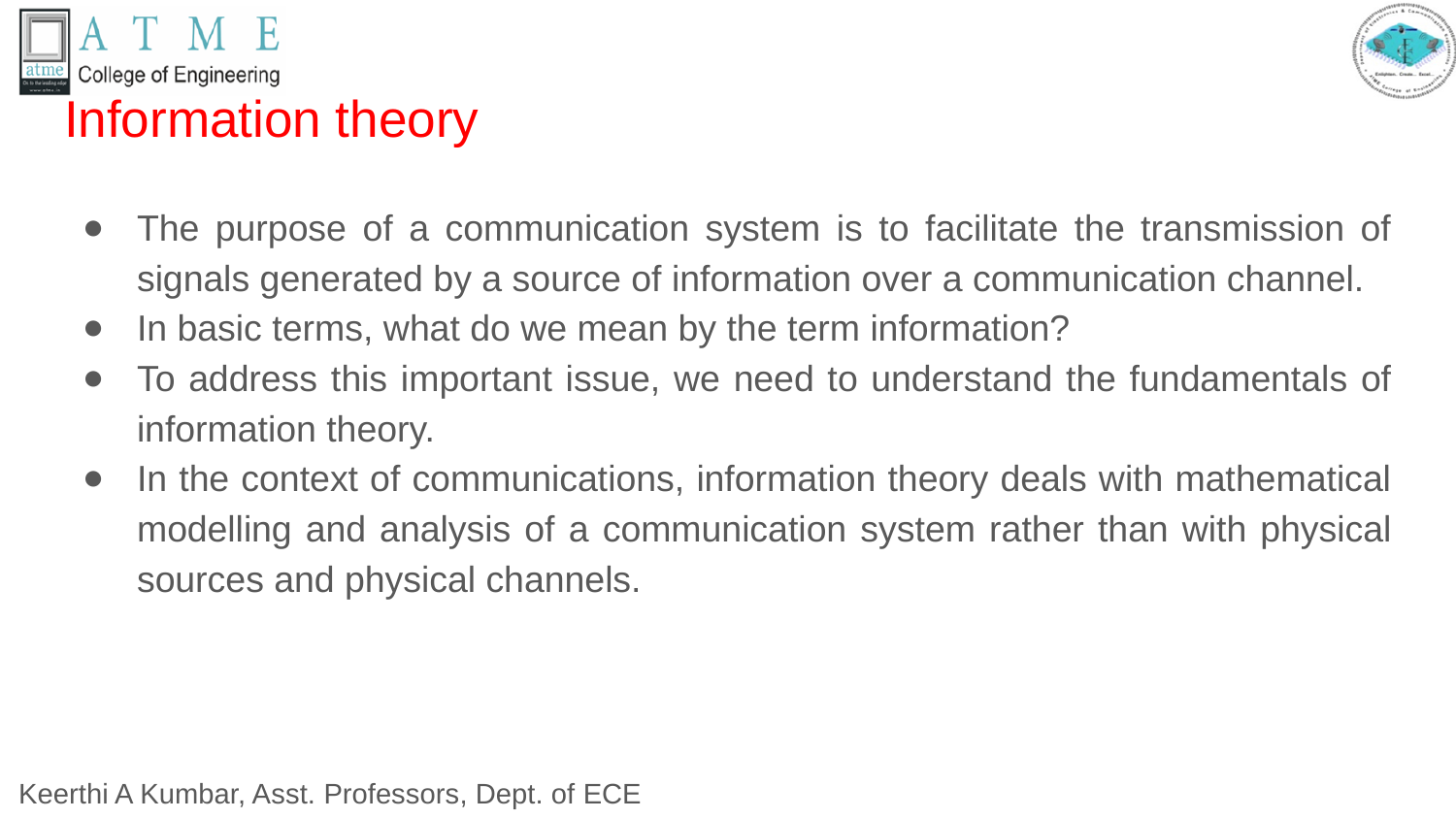

# Information theory
The purpose of a communication system is to facilitate the transmission of signals generated by a source of information over a communication channel.
In basic terms, what do we mean by the term information?
To address this important issue, we need to understand the fundamentals of information theory.
In the context of communications, information theory deals with mathematical modelling and analysis of a communication system rather than with physical sources and physical channels.